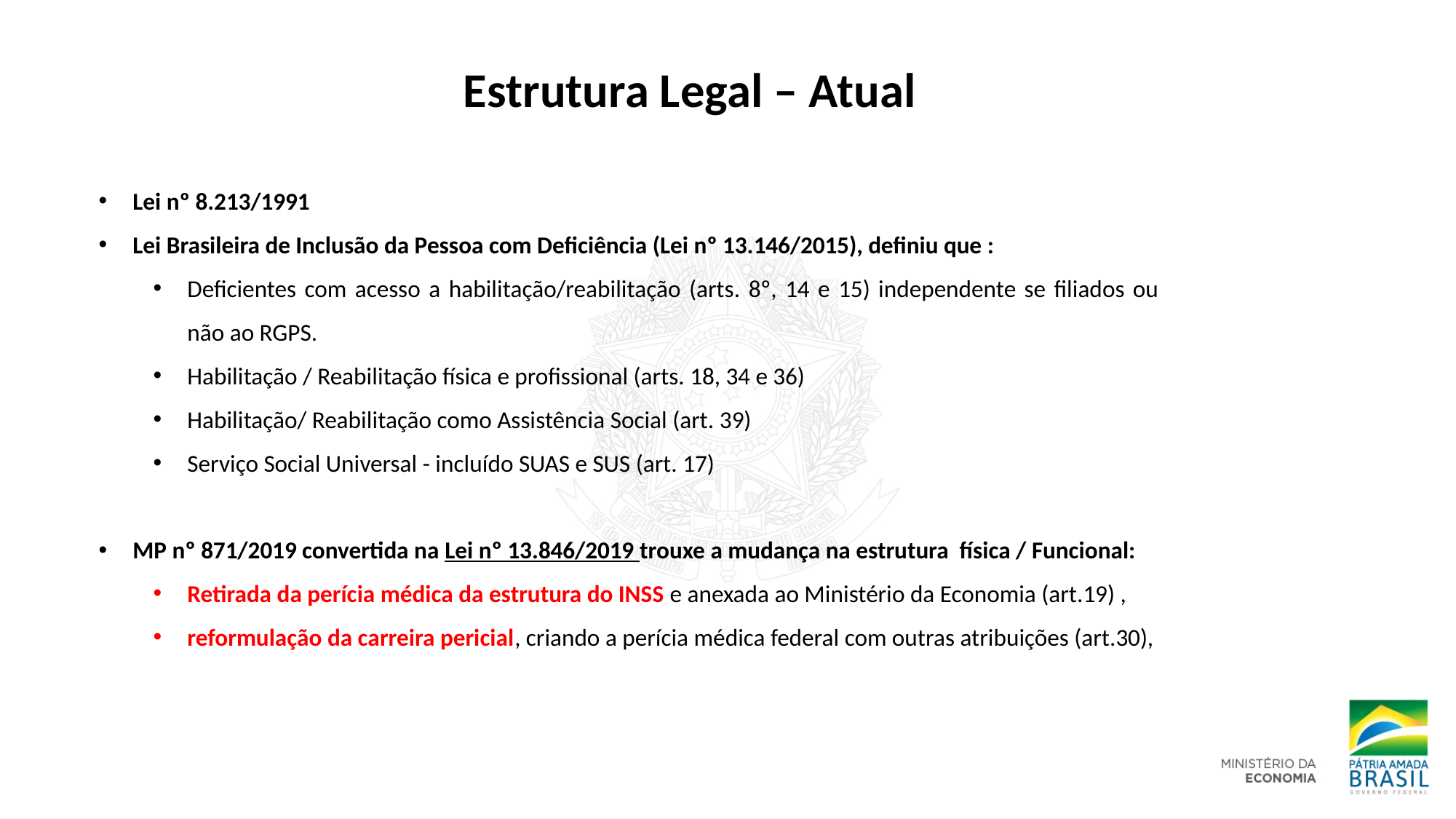

Estrutura Legal – Atual
Lei nº 8.213/1991
Lei Brasileira de Inclusão da Pessoa com Deficiência (Lei nº 13.146/2015), definiu que :
Deficientes com acesso a habilitação/reabilitação (arts. 8º, 14 e 15) independente se filiados ou não ao RGPS.
Habilitação / Reabilitação física e profissional (arts. 18, 34 e 36)
Habilitação/ Reabilitação como Assistência Social (art. 39)
Serviço Social Universal - incluído SUAS e SUS (art. 17)

MP nº 871/2019 convertida na Lei nº 13.846/2019 trouxe a mudança na estrutura  física / Funcional:
Retirada da perícia médica da estrutura do INSS e anexada ao Ministério da Economia (art.19) ,
reformulação da carreira pericial, criando a perícia médica federal com outras atribuições (art.30),